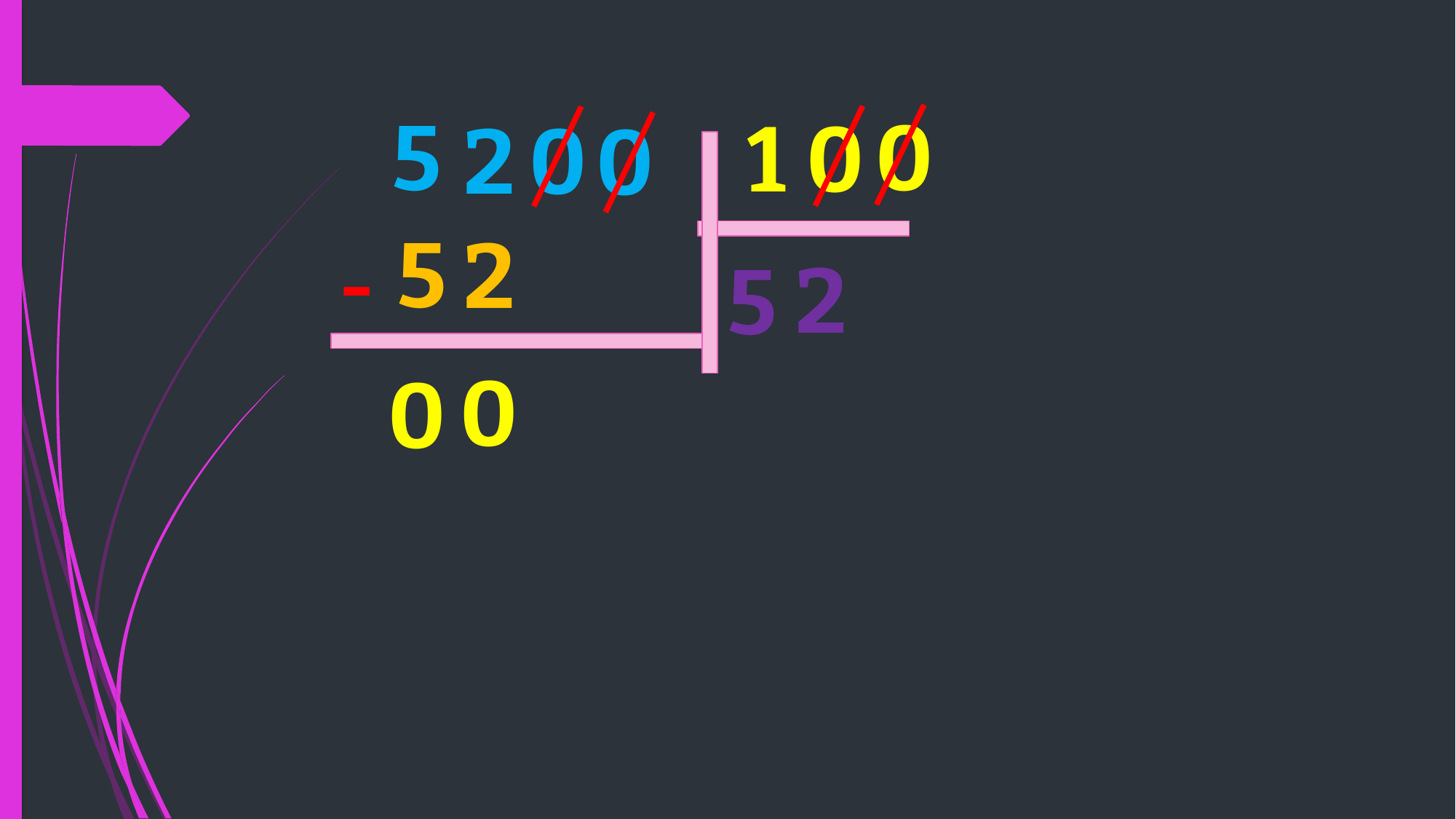

5
0
0
1
2
0
0

5
2

-
2
5

0
0